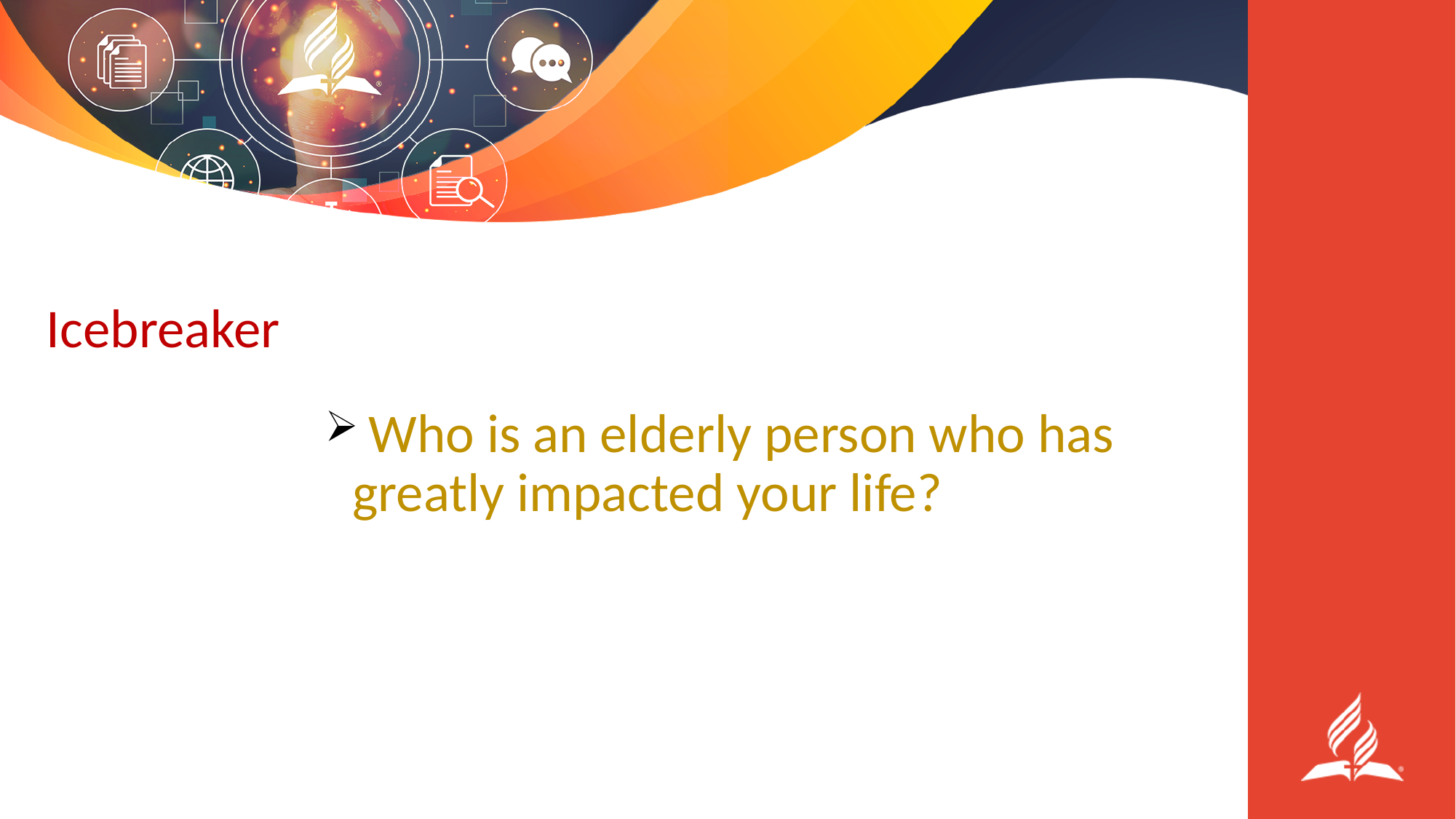

# Icebreaker

 Who is an elderly person who has greatly impacted your life?